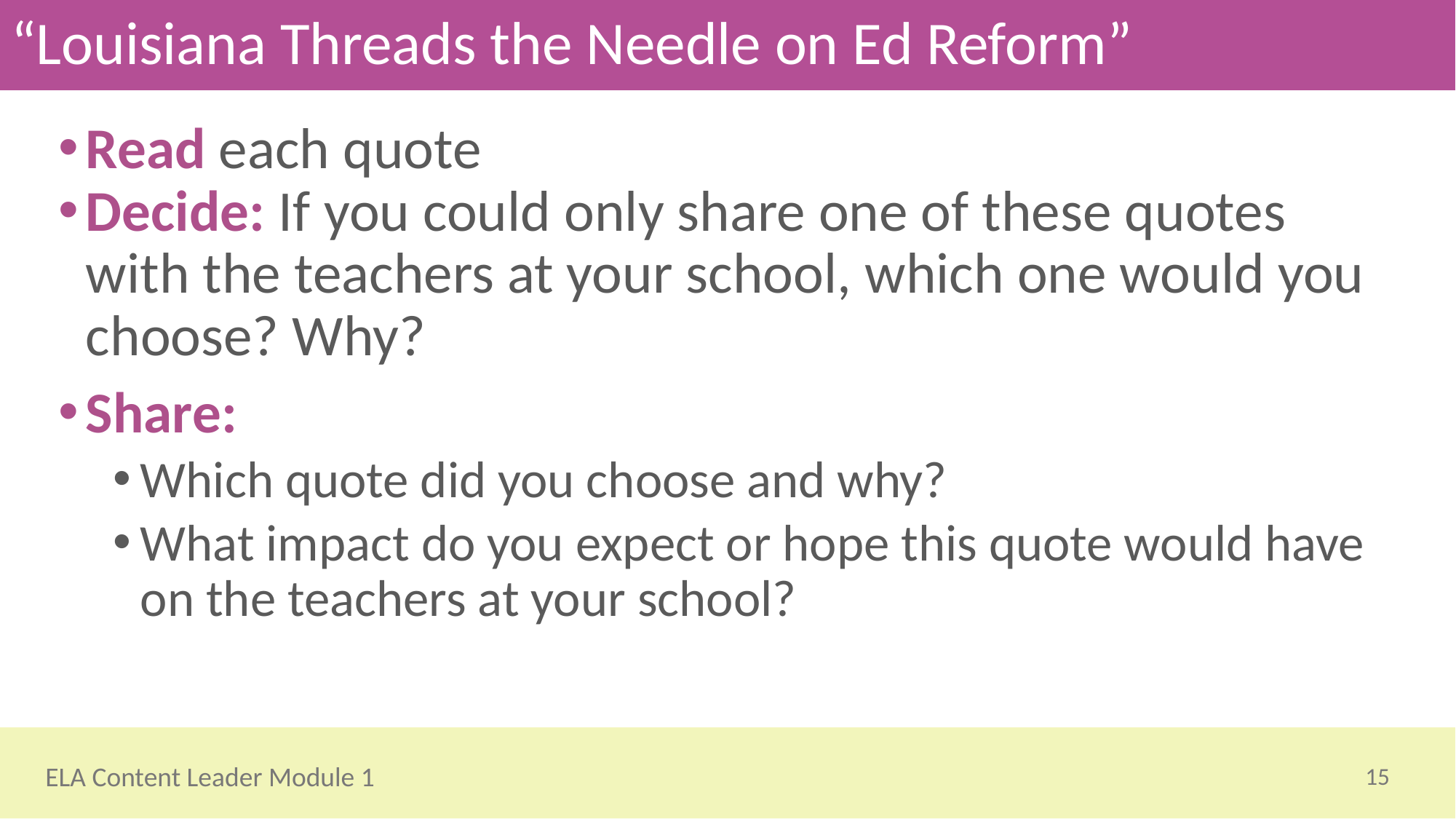

# “Louisiana Threads the Needle on Ed Reform”
Read each quote
Decide: If you could only share one of these quotes with the teachers at your school, which one would you choose? Why?
Share:
Which quote did you choose and why?
What impact do you expect or hope this quote would have on the teachers at your school?

15